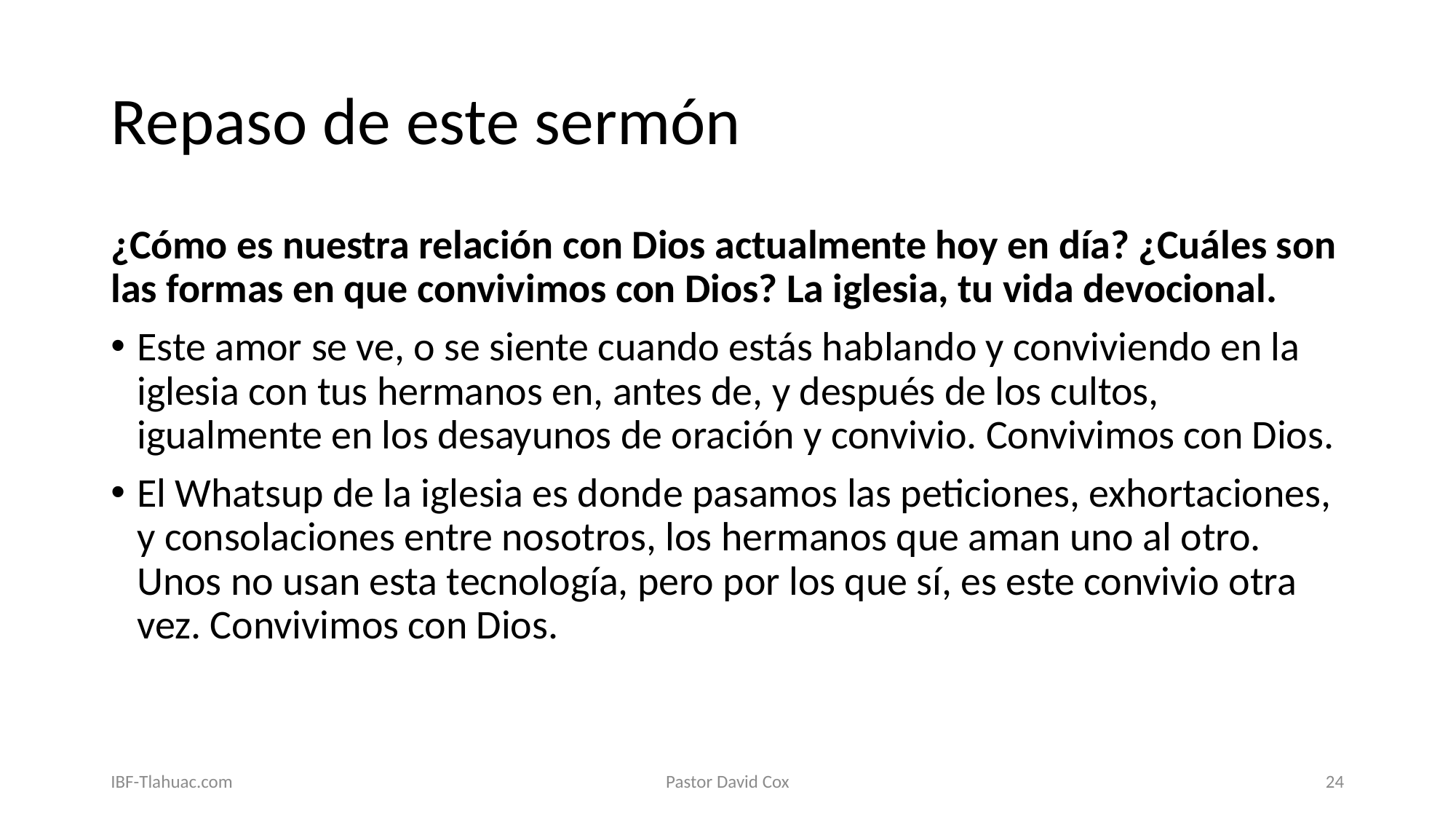

# Repaso de este sermón
¿Cómo es nuestra relación con Dios actualmente hoy en día? ¿Cuáles son las formas en que convivimos con Dios? La iglesia, tu vida devocional.
Este amor se ve, o se siente cuando estás hablando y conviviendo en la iglesia con tus hermanos en, antes de, y después de los cultos, igualmente en los desayunos de oración y convivio. Convivimos con Dios.
El Whatsup de la iglesia es donde pasamos las peticiones, exhortaciones, y consolaciones entre nosotros, los hermanos que aman uno al otro. Unos no usan esta tecnología, pero por los que sí, es este convivio otra vez. Convivimos con Dios.
IBF-Tlahuac.com
Pastor David Cox
24